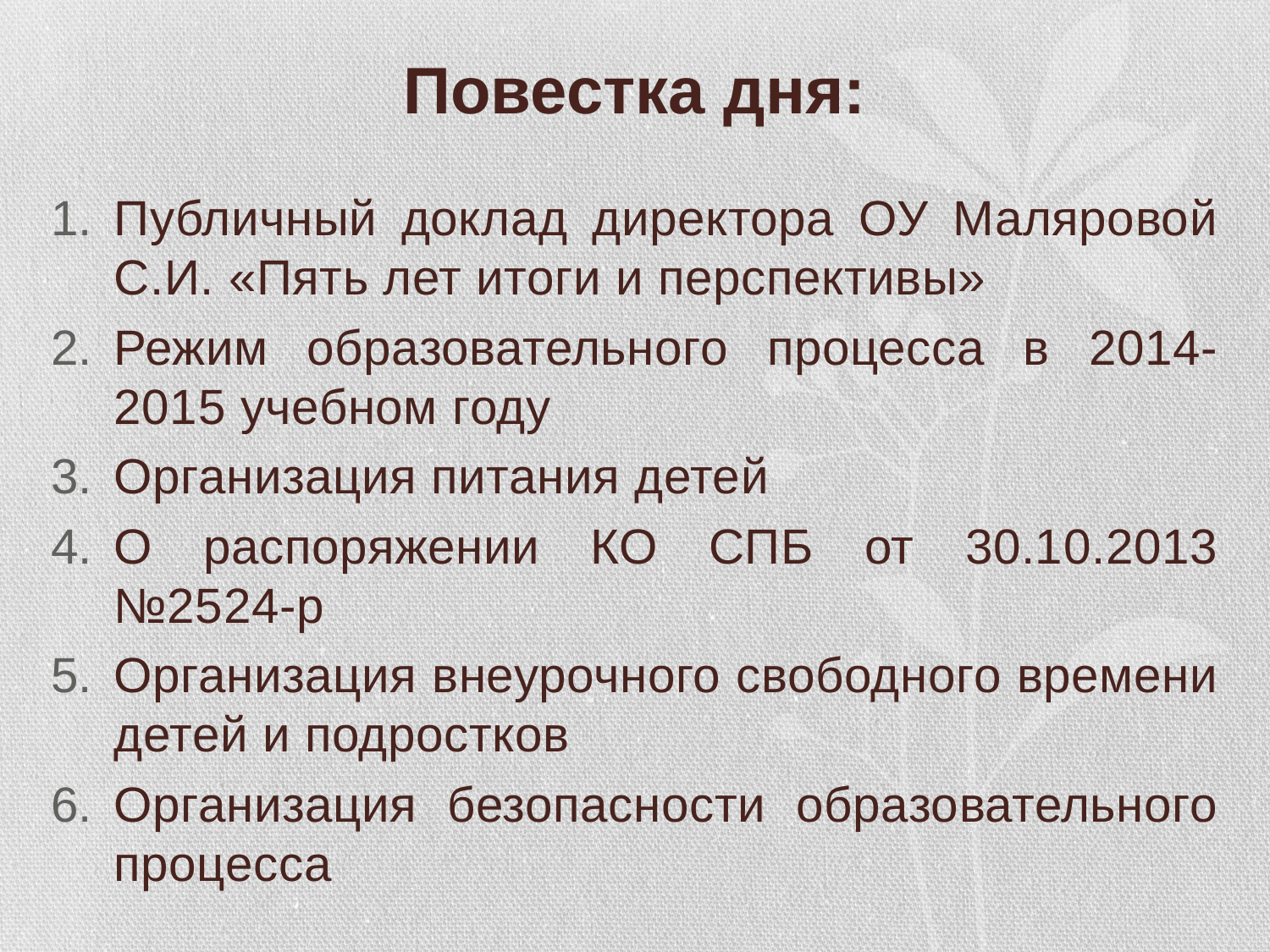

# Повестка дня:
Публичный доклад директора ОУ Маляровой С.И. «Пять лет итоги и перспективы»
Режим образовательного процесса в 2014-2015 учебном году
Организация питания детей
О распоряжении КО СПБ от 30.10.2013 №2524-р
Организация внеурочного свободного времени детей и подростков
Организация безопасности образовательного процесса